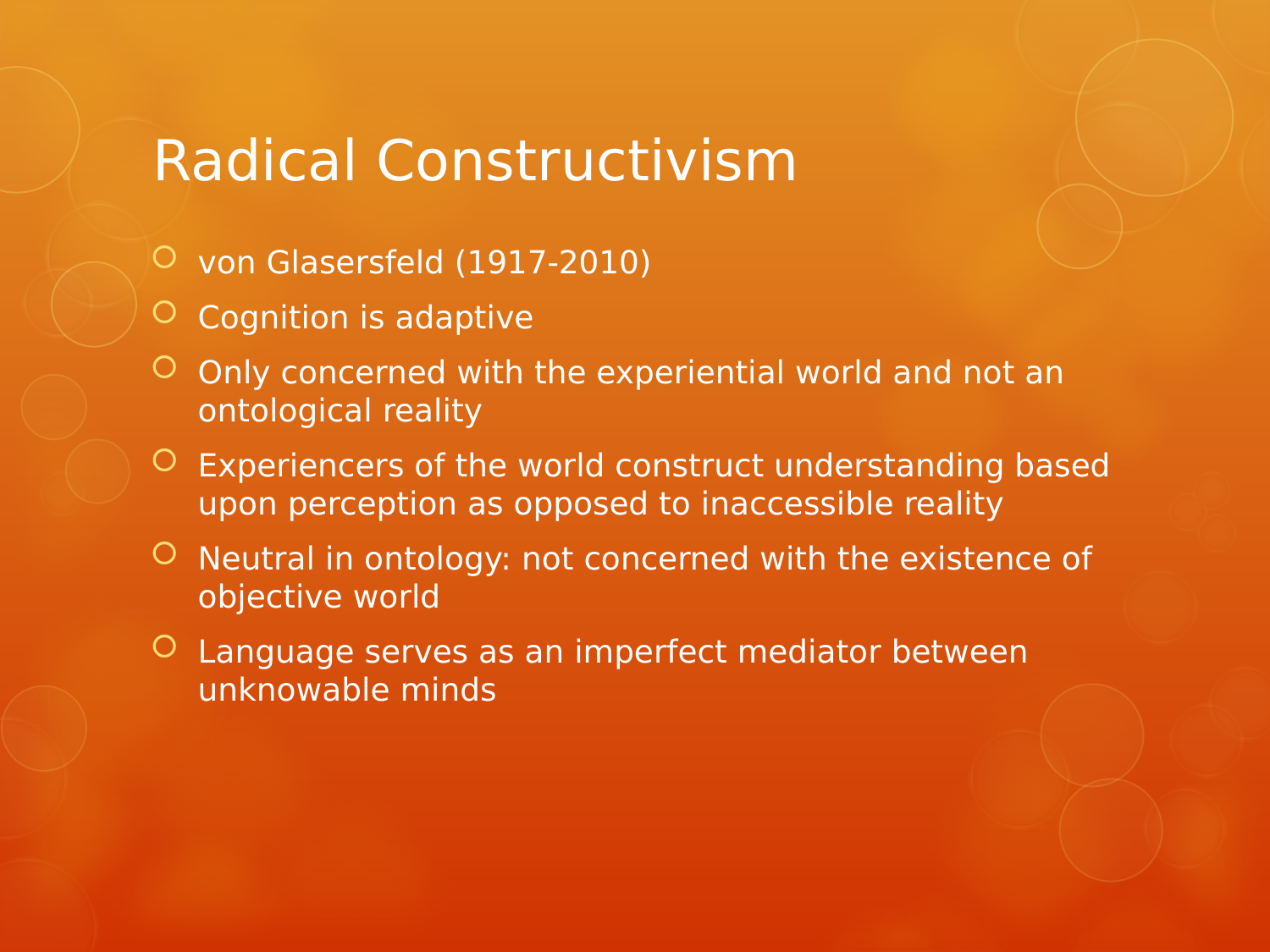

# Radical Constructivism
von Glasersfeld (1917-2010)
Cognition is adaptive
Only concerned with the experiential world and not an ontological reality
Experiencers of the world construct understanding based upon perception as opposed to inaccessible reality
Neutral in ontology: not concerned with the existence of objective world
Language serves as an imperfect mediator between unknowable minds